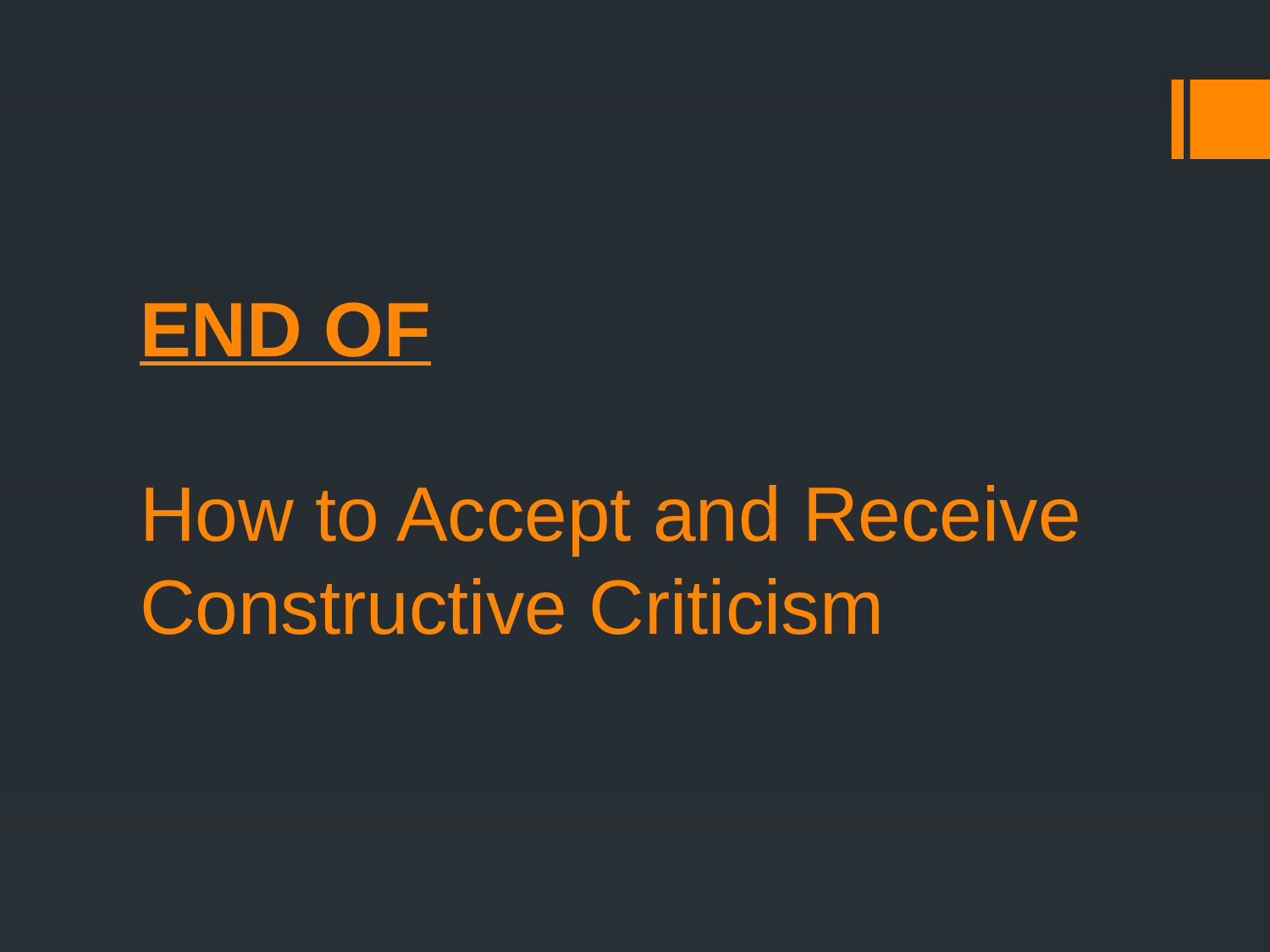

# END OF How to Accept and Receive Constructive Criticism